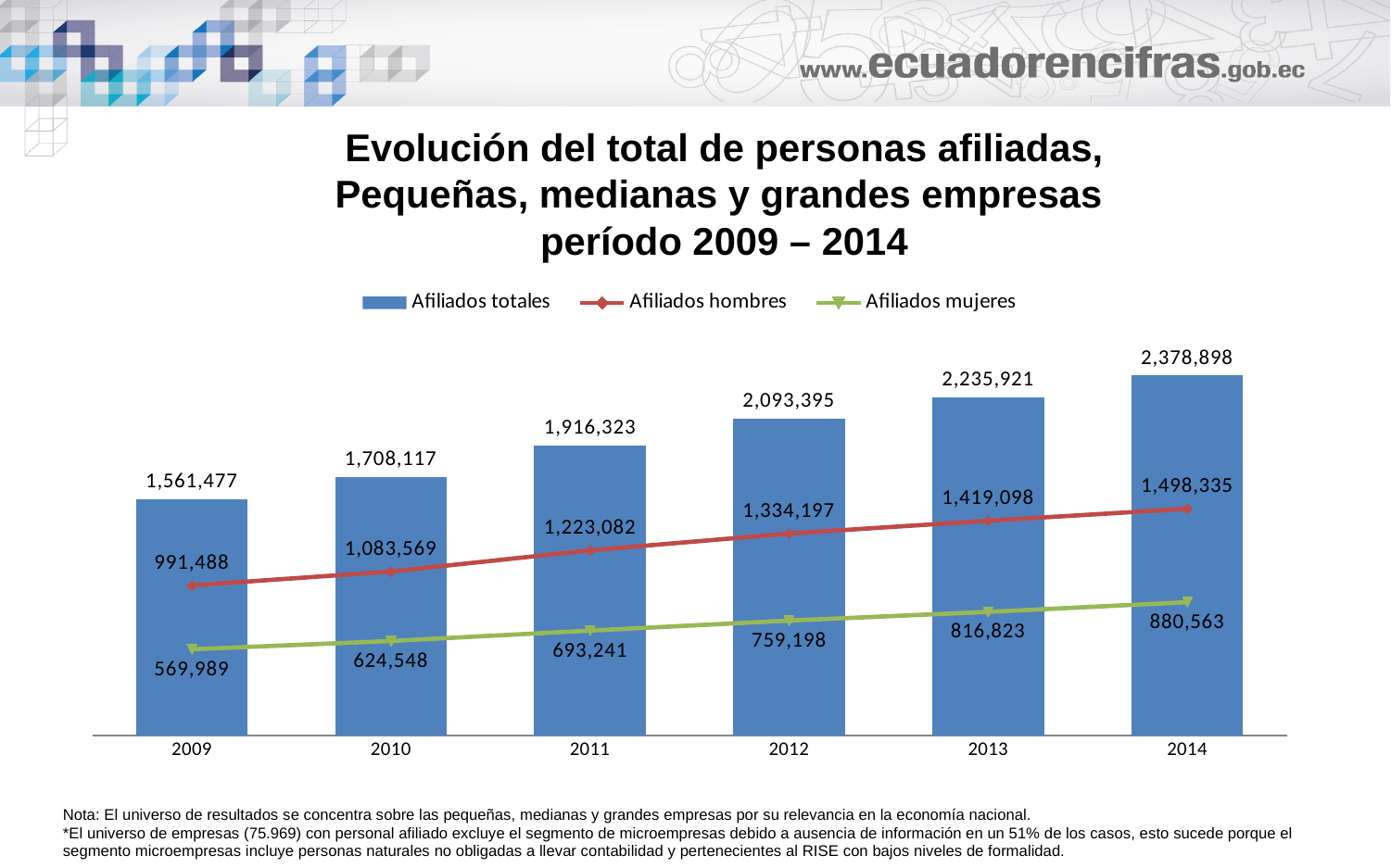

# Evolución del total de personas afiliadas, Pequeñas, medianas y grandes empresas período 2009 – 2014

### Chart

| Category | Afiliados totales | Afiliados hombres | Afiliados mujeres |
|---|---|---|---|
| 2009 | 1561477.0000000033 | 991487.9999999978 | 569988.9999999973 |
| 2010 | 1708117.0000000002 | 1083569.0000000014 | 624548.0000000014 |
| 2011 | 1916322.9999999898 | 1223081.9999999946 | 693241.0000000012 |
| 2012 | 2093394.9999999925 | 1334196.999999996 | 759197.9999999998 |
| 2013 | 2235920.999999989 | 1419097.9999999984 | 816822.9999999967 |
| 2014 | 2378897.999999994 | 1498334.999999992 | 880563.0000000029 |
Nota: El universo de resultados se concentra sobre las pequeñas, medianas y grandes empresas por su relevancia en la economía nacional.
*El universo de empresas (75.969) con personal afiliado excluye el segmento de microempresas debido a ausencia de información en un 51% de los casos, esto sucede porque el segmento microempresas incluye personas naturales no obligadas a llevar contabilidad y pertenecientes al RISE con bajos niveles de formalidad.